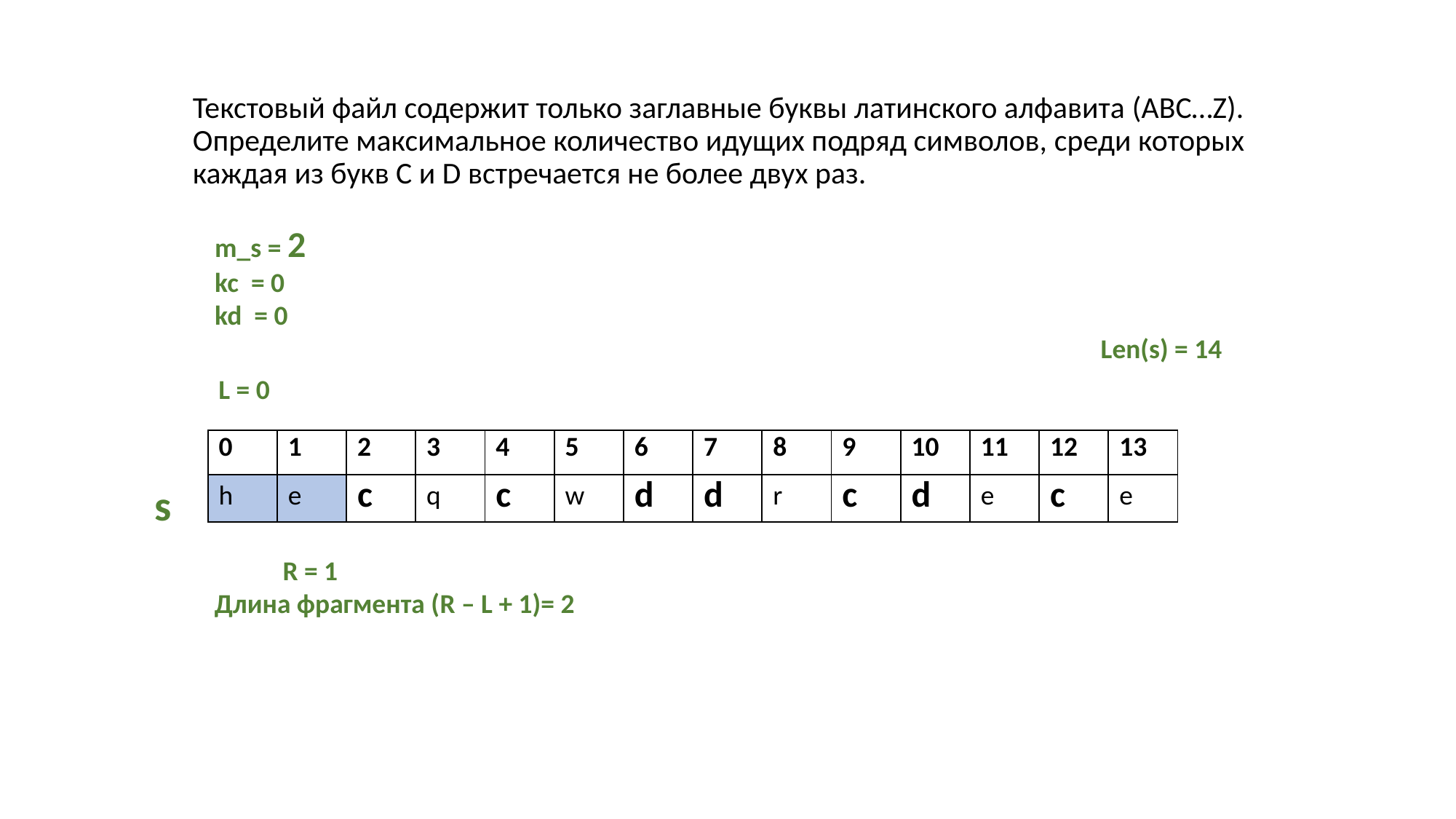

# Текстовый файл содержит только заглавные буквы латинского алфавита (ABC…Z). Определите максимальное количество идущих подряд символов, среди которых каждая из букв C и D встречается не более двух раз.
m_s = 2
kc  = 0
kd  = 0
Len(s) = 14
L = 0
| 0 | 1 | 2 | 3 | 4 | 5 | 6 | 7 | 8 | 9 | 10 | 11 | 12 | 13 |
| --- | --- | --- | --- | --- | --- | --- | --- | --- | --- | --- | --- | --- | --- |
| h | e | c | q | c | w | d | d | r | c | d | e | c | e |
s
           R = 1
Длина фрагмента (R – L + 1)= 2